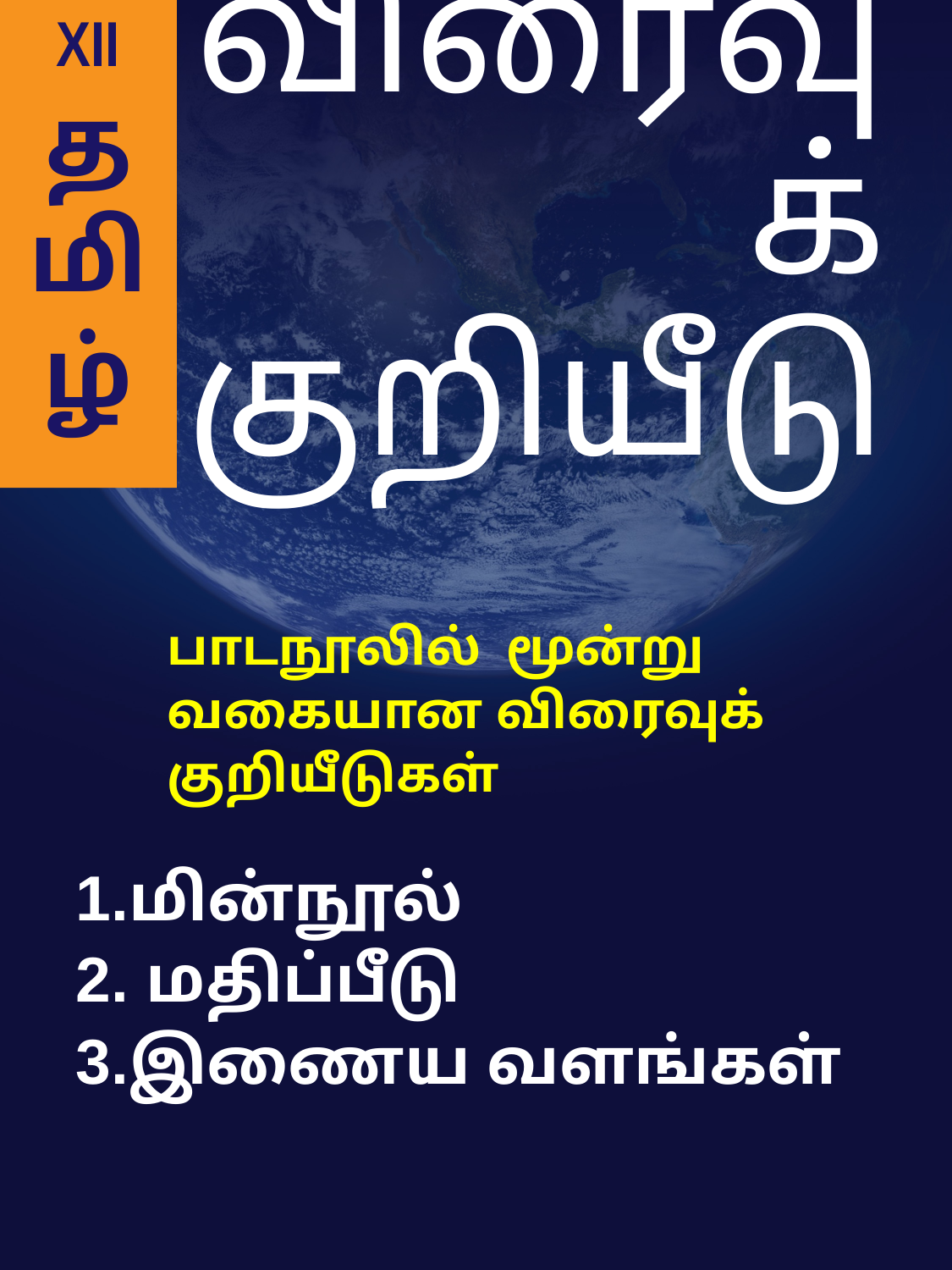

XII
த
மி
ழ்

# விரைவுக் குறியீடு
பாடநூலில்  மூன்று வகையான விரைவுக் குறியீடுகள்
1.மின்நூல்
2. மதிப்பீடு
3.இணைய வளங்கள்